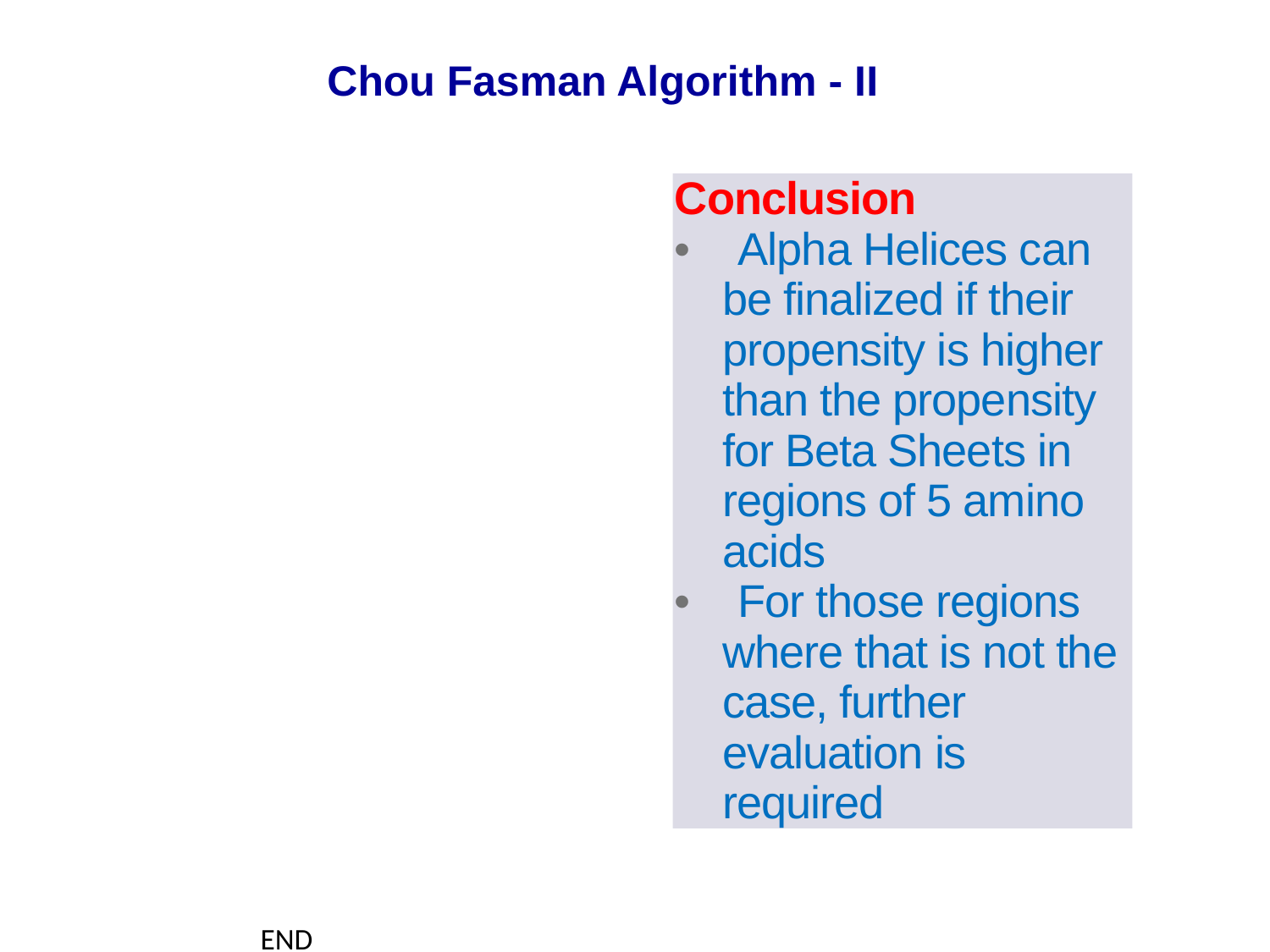

Chou Fasman Algorithm - II
Conclusion
•    Alpha Helices can be finalized if their propensity is higher than the propensity for Beta Sheets in regions of 5 amino acids
•    For those regions where that is not the case, further evaluation is required
END